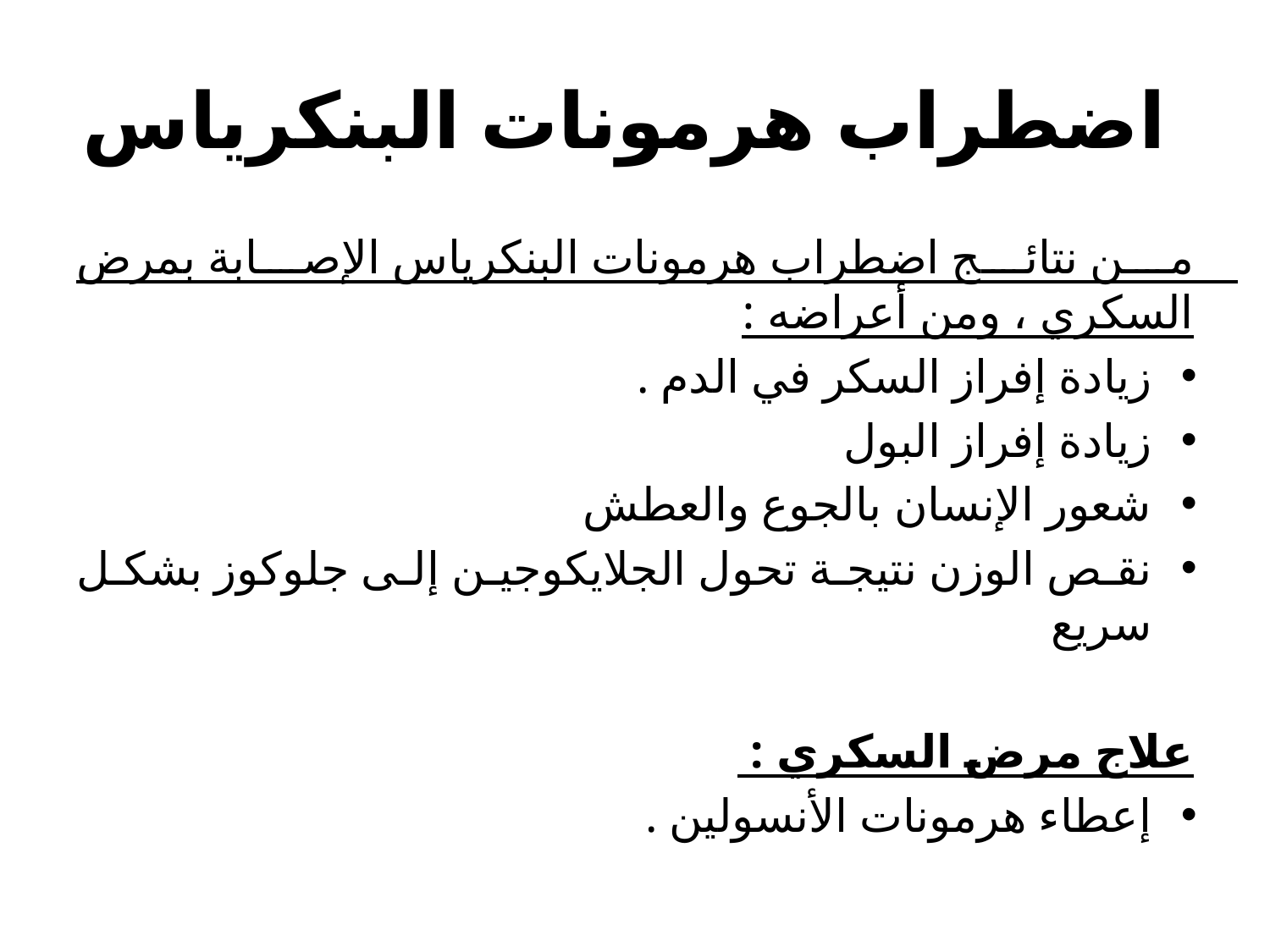

# اضطراب هرمونات البنكرياس
من نتائج اضطراب هرمونات البنكرياس الإصابة بمرض السكري ، ومن أعراضه :
زيادة إفراز السكر في الدم .
زيادة إفراز البول
شعور الإنسان بالجوع والعطش
نقص الوزن نتيجة تحول الجلايكوجين إلى جلوكوز بشكل سريع

علاج مرض السكري :
إعطاء هرمونات الأنسولين .